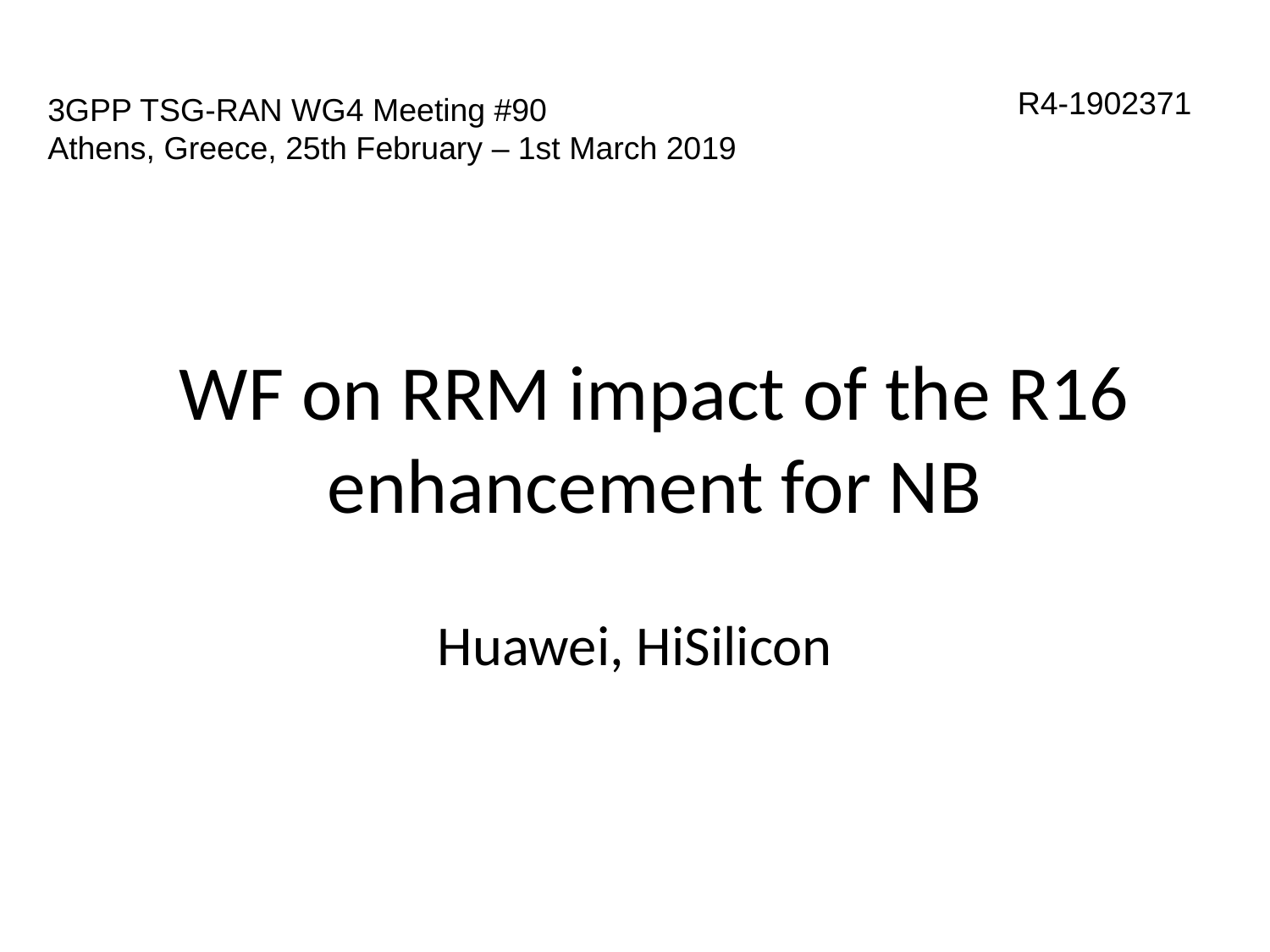

# 3GPP TSG-RAN WG4 Meeting #90 Athens, Greece, 25th February – 1st March 2019
R4-1902371
WF on RRM impact of the R16 enhancement for NB
Huawei, HiSilicon